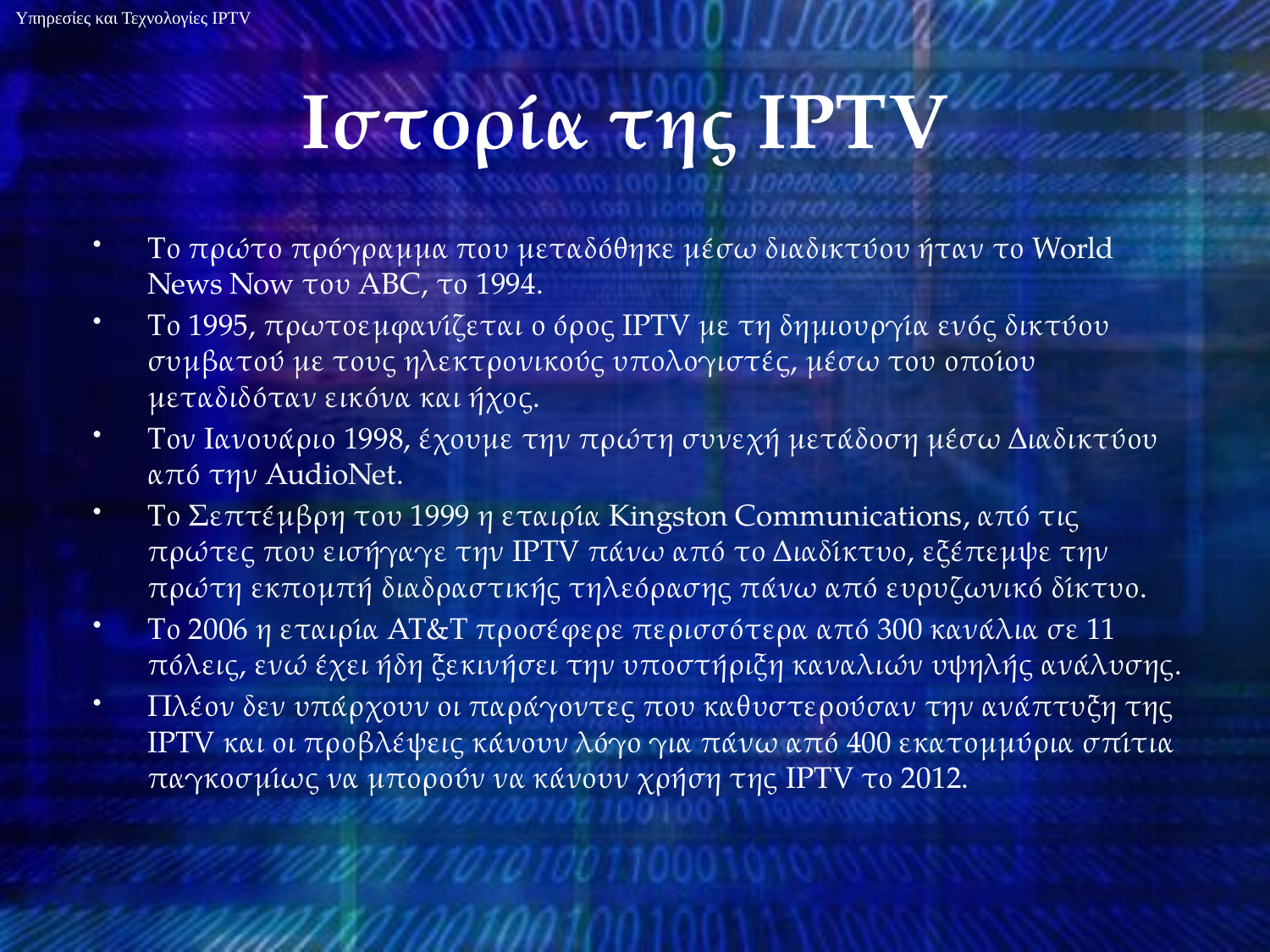

Υπηρεσίες και Τεχνολογίες IPTV
# Ιστορία της IPTV
Το πρώτο πρόγραμμα που μεταδόθηκε μέσω διαδικτύου ήταν το World News Now του ABC, το 1994.
Το 1995, πρωτοεμφανίζεται ο όρος IPTV με τη δημιουργία ενός δικτύου συμβατού με τους ηλεκτρονικούς υπολογιστές, μέσω του οποίου μεταδιδόταν εικόνα και ήχος.
Τον Ιανουάριο 1998, έχουμε την πρώτη συνεχή μετάδοση μέσω Διαδικτύου από την AudioNet.
Το Σεπτέμβρη του 1999 η εταιρία Kingston Communications, από τις πρώτες που εισήγαγε την IPTV πάνω από το Διαδίκτυο, εξέπεμψε την πρώτη εκπομπή διαδραστικής τηλεόρασης πάνω από ευρυζωνικό δίκτυο.
Το 2006 η εταιρία AT&T προσέφερε περισσότερα από 300 κανάλια σε 11 πόλεις, ενώ έχει ήδη ξεκινήσει την υποστήριξη καναλιών υψηλής ανάλυσης.
Πλέον δεν υπάρχουν οι παράγοντες που καθυστερούσαν την ανάπτυξη της IPTV και οι προβλέψεις κάνουν λόγο για πάνω από 400 εκατομμύρια σπίτια παγκοσμίως να μπορούν να κάνουν χρήση της IPTV το 2012.